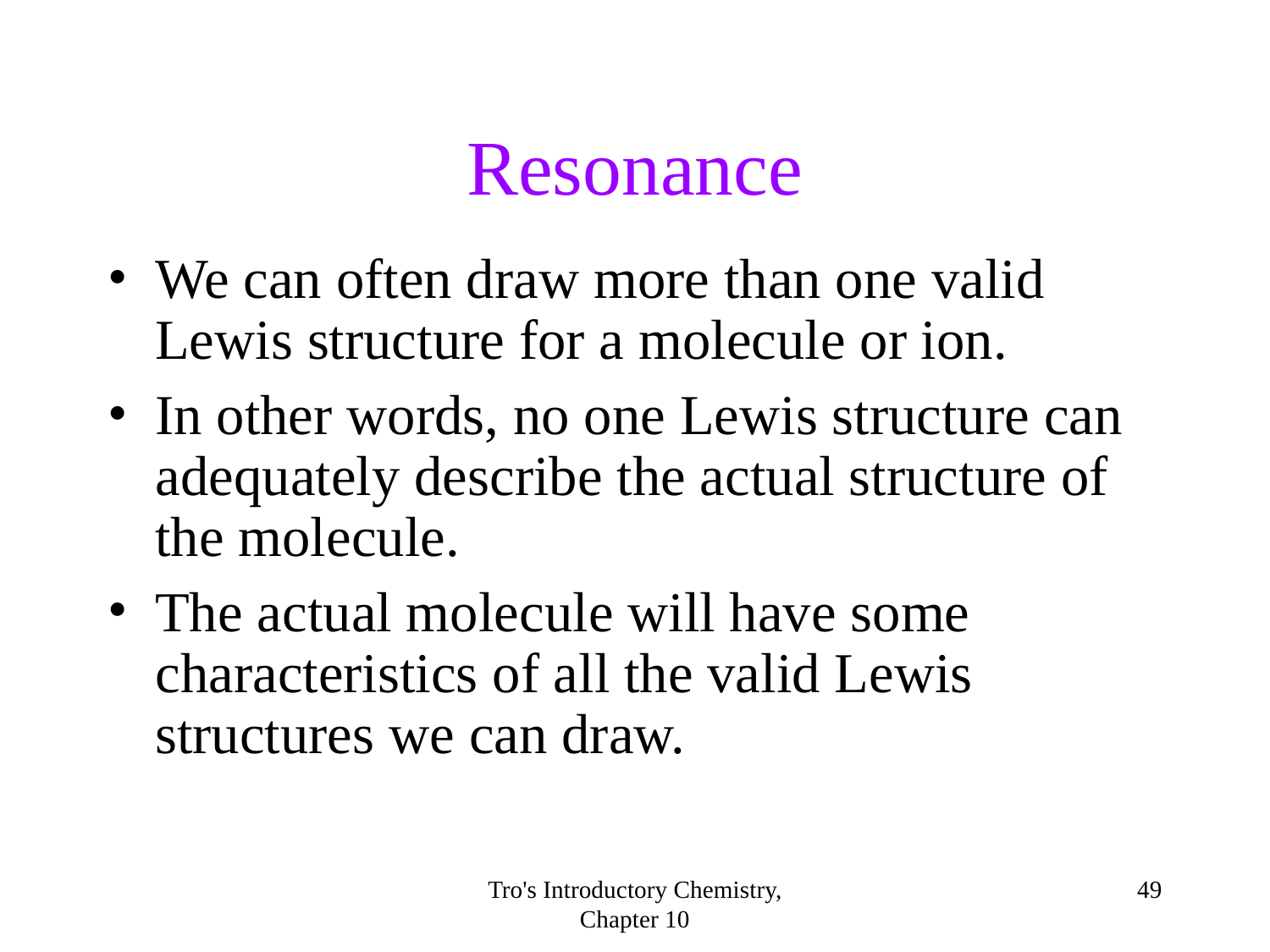

Resonance
We can often draw more than one valid Lewis structure for a molecule or ion.
In other words, no one Lewis structure can adequately describe the actual structure of the molecule.
The actual molecule will have some characteristics of all the valid Lewis structures we can draw.
Tro's Introductory Chemistry, Chapter 10
49